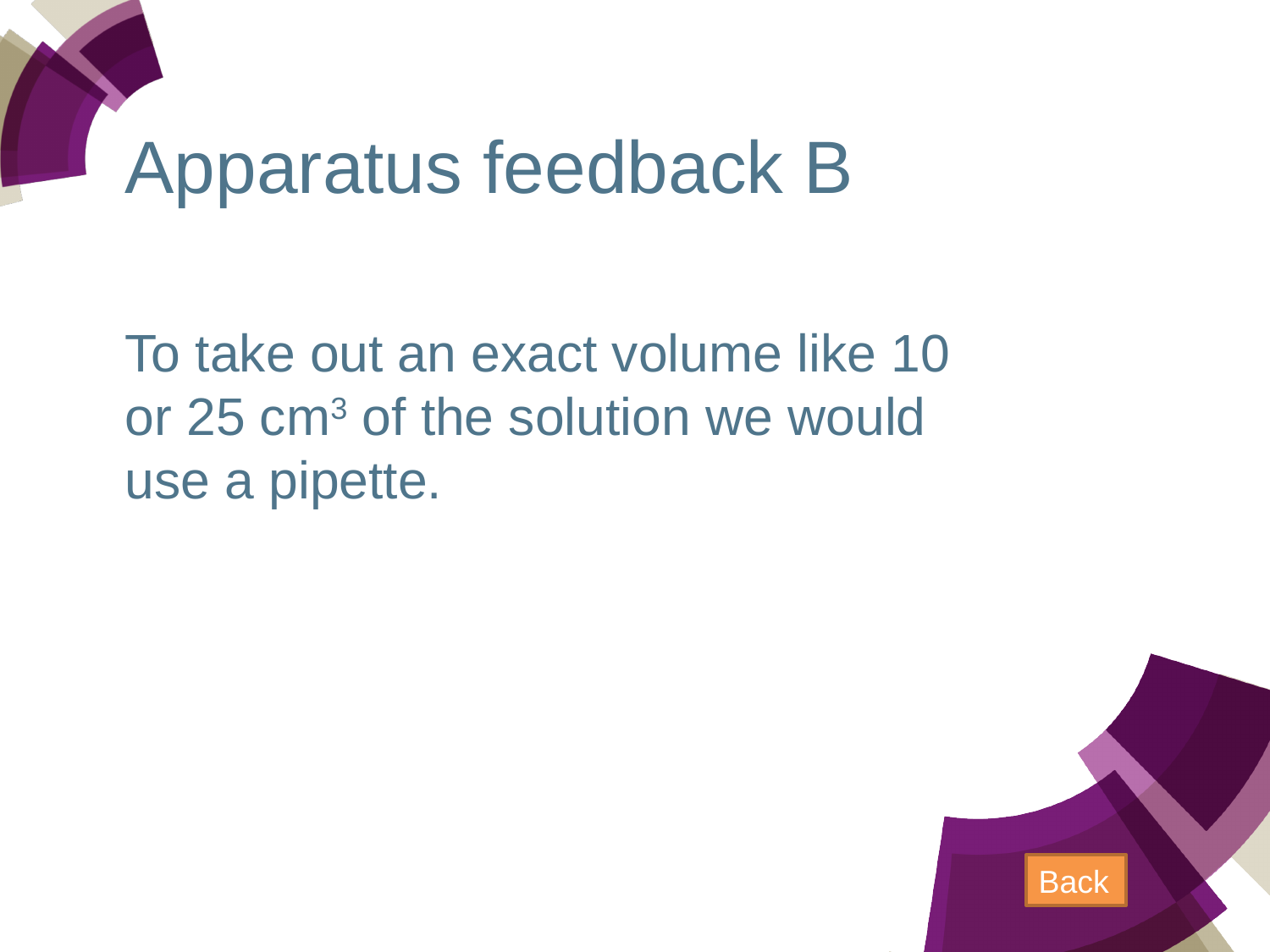

# Apparatus feedback B
To take out an exact volume like 10 or 25 cm3 of the solution we would use a pipette.
Back